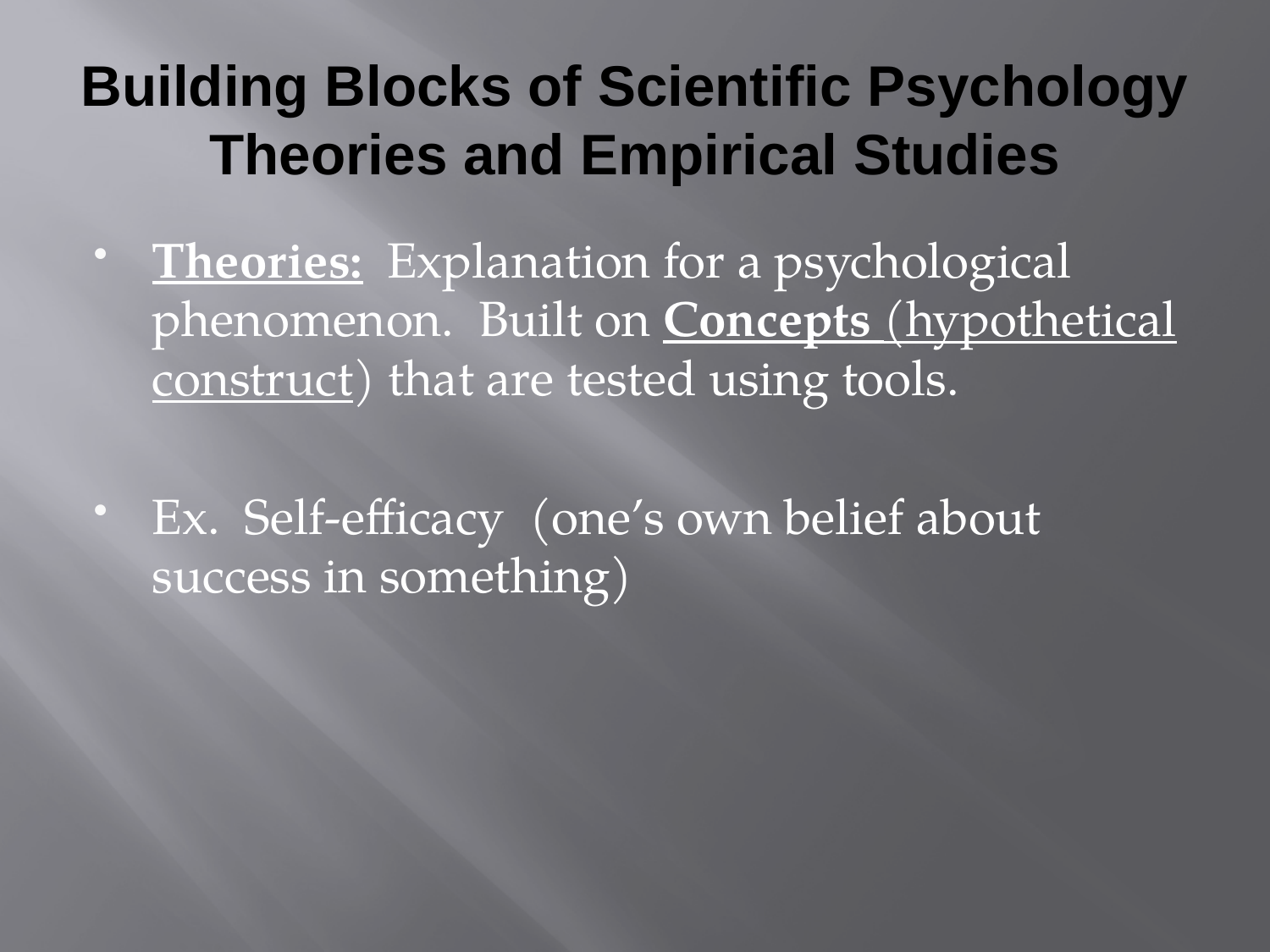

# Building Blocks of Scientific Psychology Theories and Empirical Studies
Theories:  Explanation for a psychological phenomenon.  Built on Concepts (hypothetical construct) that are tested using tools.

Ex.  Self-efficacy  (one’s own belief about success in something)